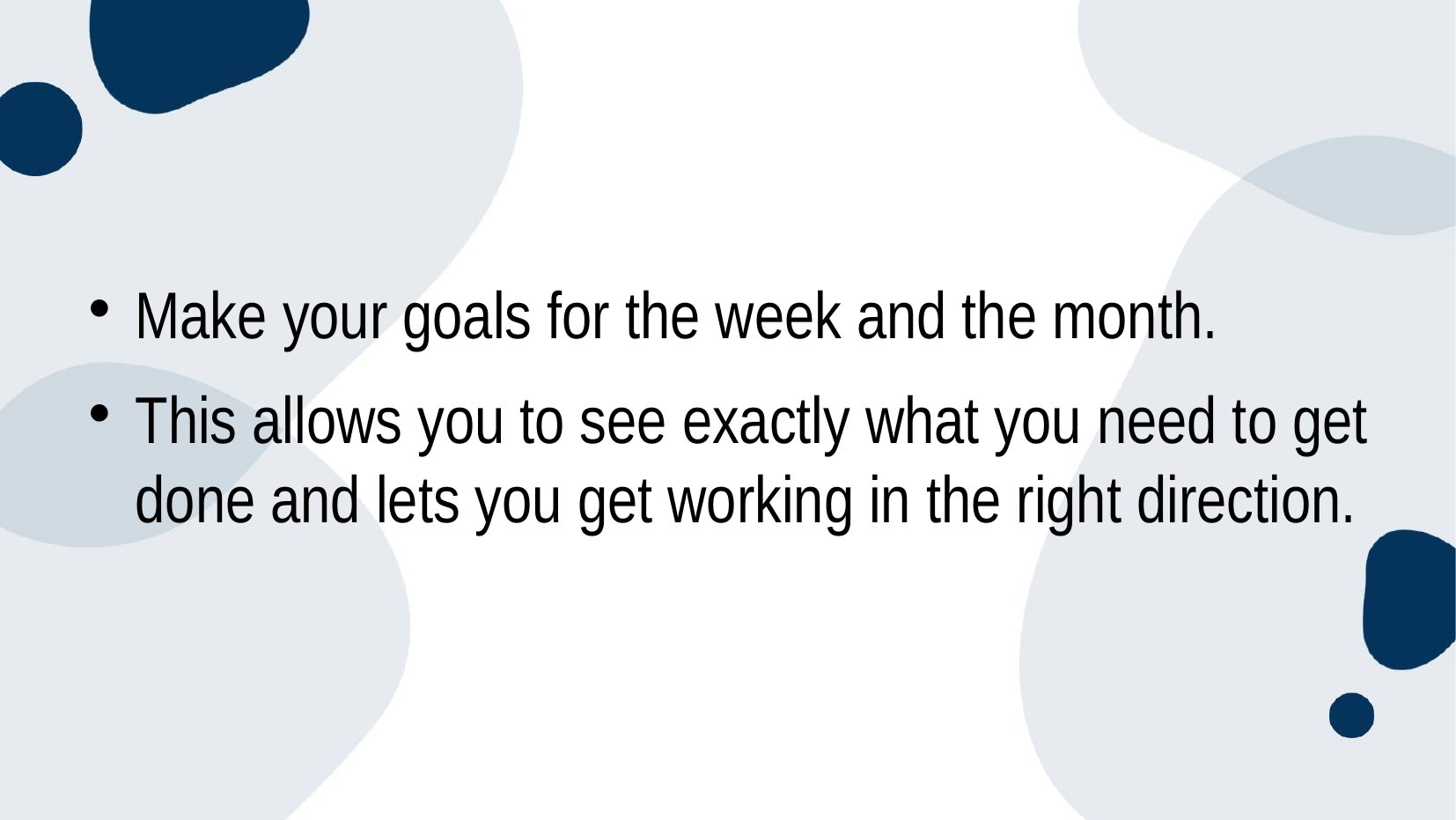

Make your goals for the week and the month.
This allows you to see exactly what you need to get done and lets you get working in the right direction.